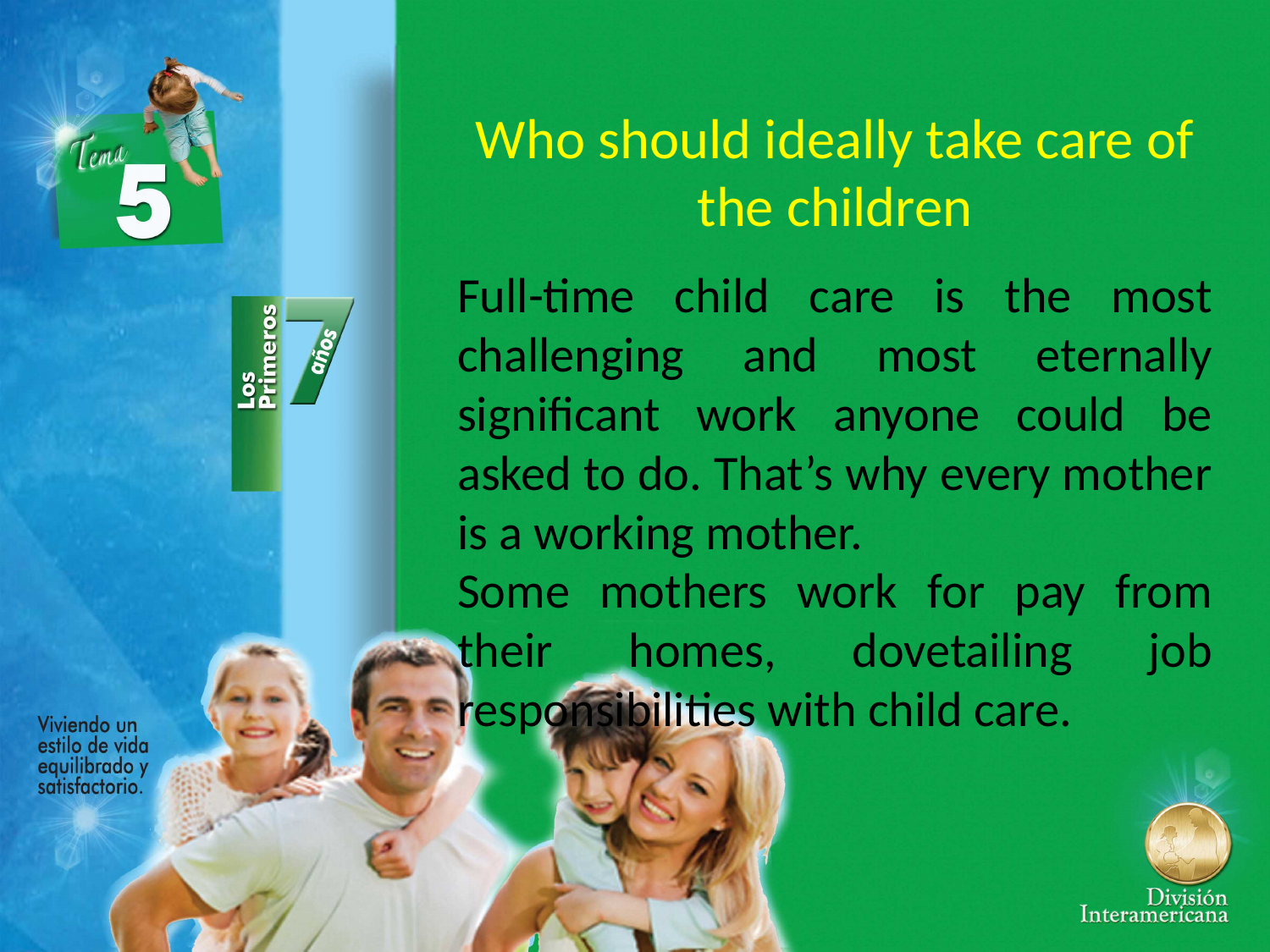

Who should ideally take care of the children

Full-time child care is the most challenging and most eternally significant work anyone could be asked to do. That’s why every mother is a working mother.
Some mothers work for pay from their homes, dovetailing job responsibilities with child care.